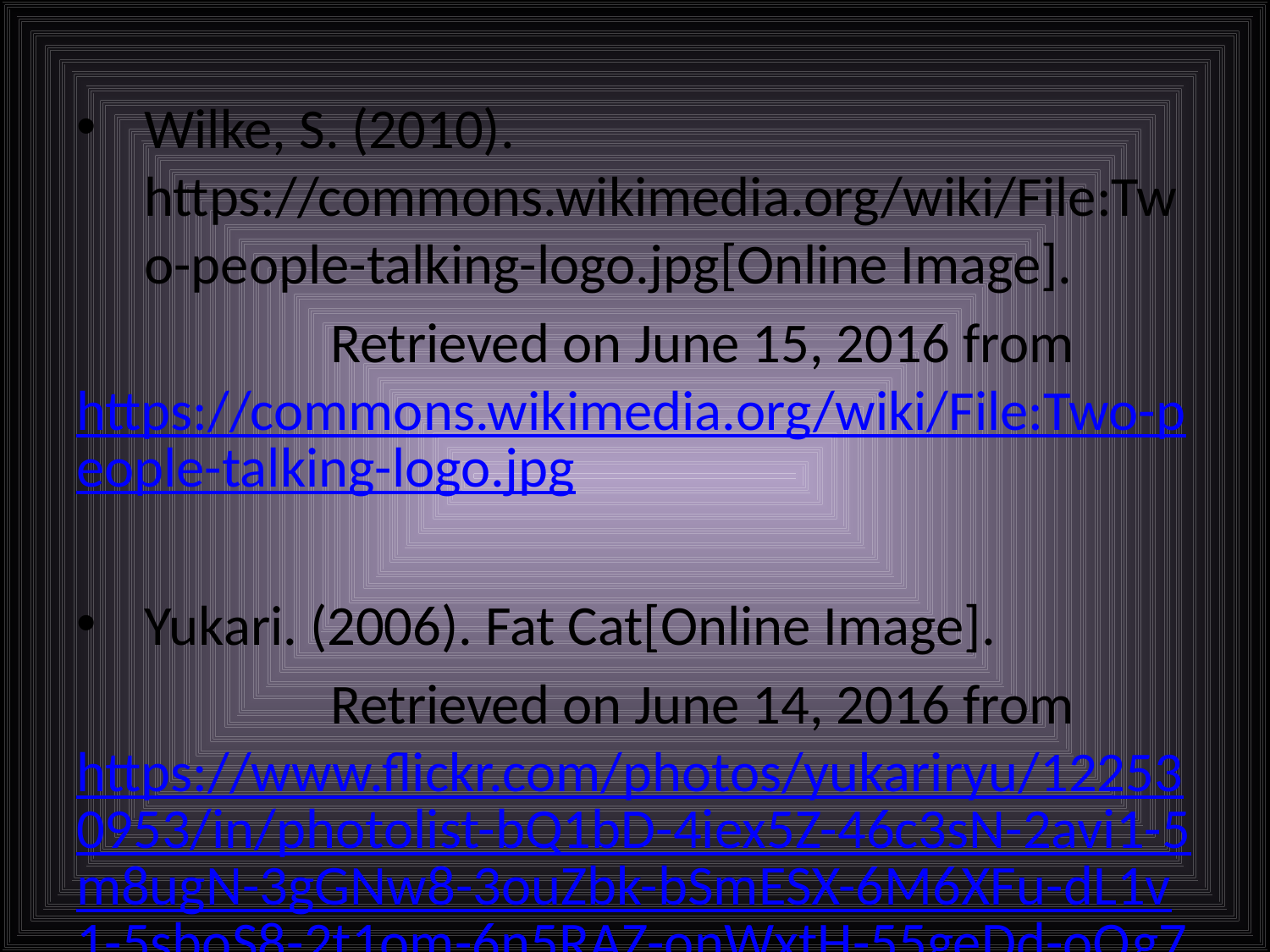

Wilke, S. (2010). https://commons.wikimedia.org/wiki/File:Two-people-talking-logo.jpg[Online Image].
		Retrieved on June 15, 2016 from https://commons.wikimedia.org/wiki/File:Two-people-talking-logo.jpg

Yukari. (2006). Fat Cat[Online Image].
		Retrieved on June 14, 2016 from https://www.flickr.com/photos/yukariryu/122530953/in/photolist-bQ1bD-4iex5Z-46c3sN-2avi1-5m8ugN-3gGNw8-3ouZbk-bSmESX-6M6XFu-dL1v1-5sboS8-2t1om-6n5RAZ-onWxtH-55geDd-oQg7FT-4wh4Gk-6xqEqS-3ozx2o-5jVSQm-qqtAtC-6ysJLU-2PYjTx-4yNi5c-3oHdoH-32ZmA-61iEwR-6gi7Vo-8vGnwi-4AGseJ-Ktydo-pgRLPR-co7CQh-3piLRU-b2vmBM-pQaR2e-95ucyP-kGwK3-cWTv5y-3ozvuC-rYCv52-bojmMQ-Bwuib2-84ReqP-9TviKA-5Tjb4E-acK34Q-svwJq5-5jKjuN-3piFwE